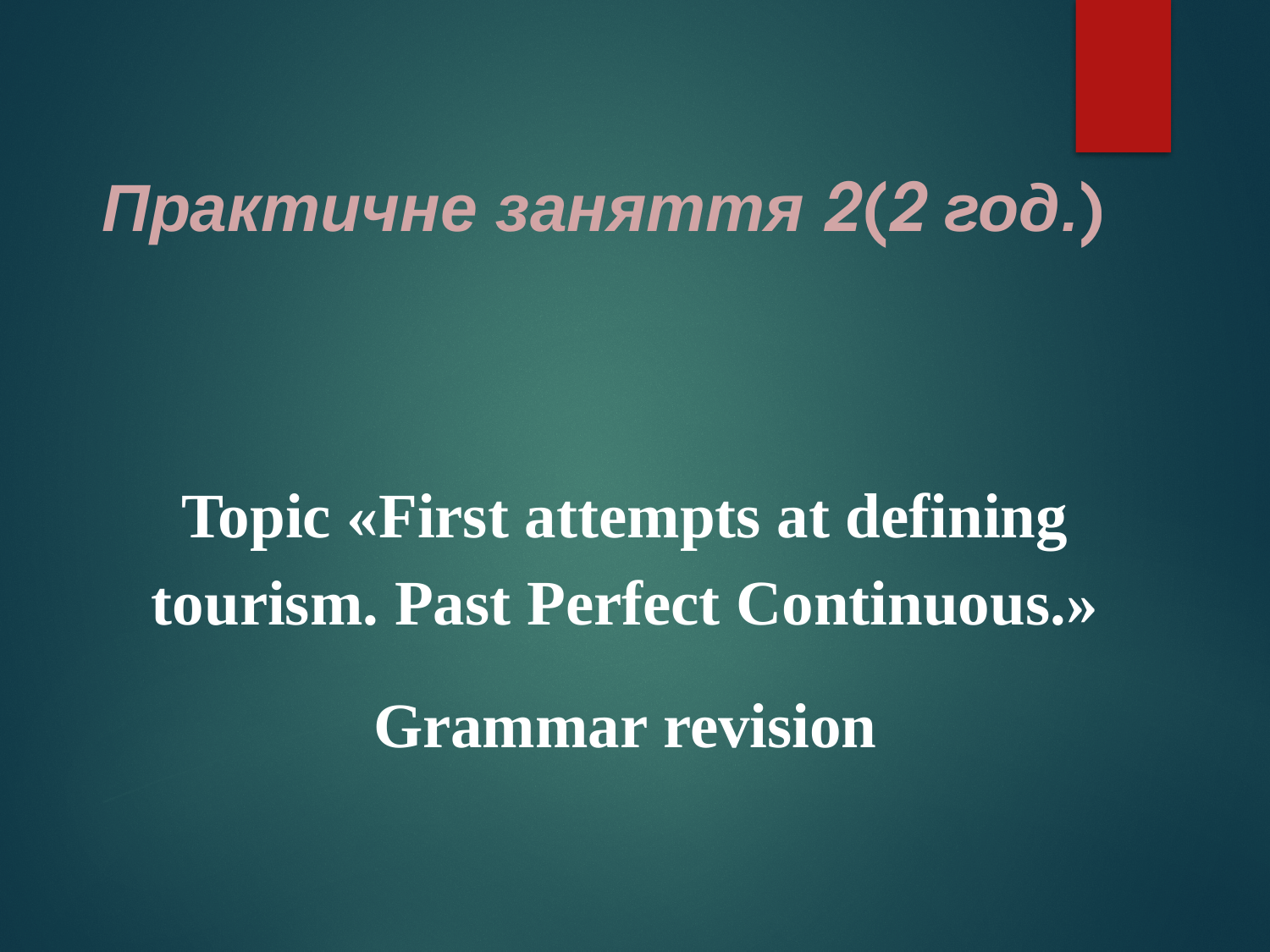

# Практичне заняття 2(2 год.)
Topic «First attempts at defining tourism. Past Perfect Continuous.»
Grammar revision